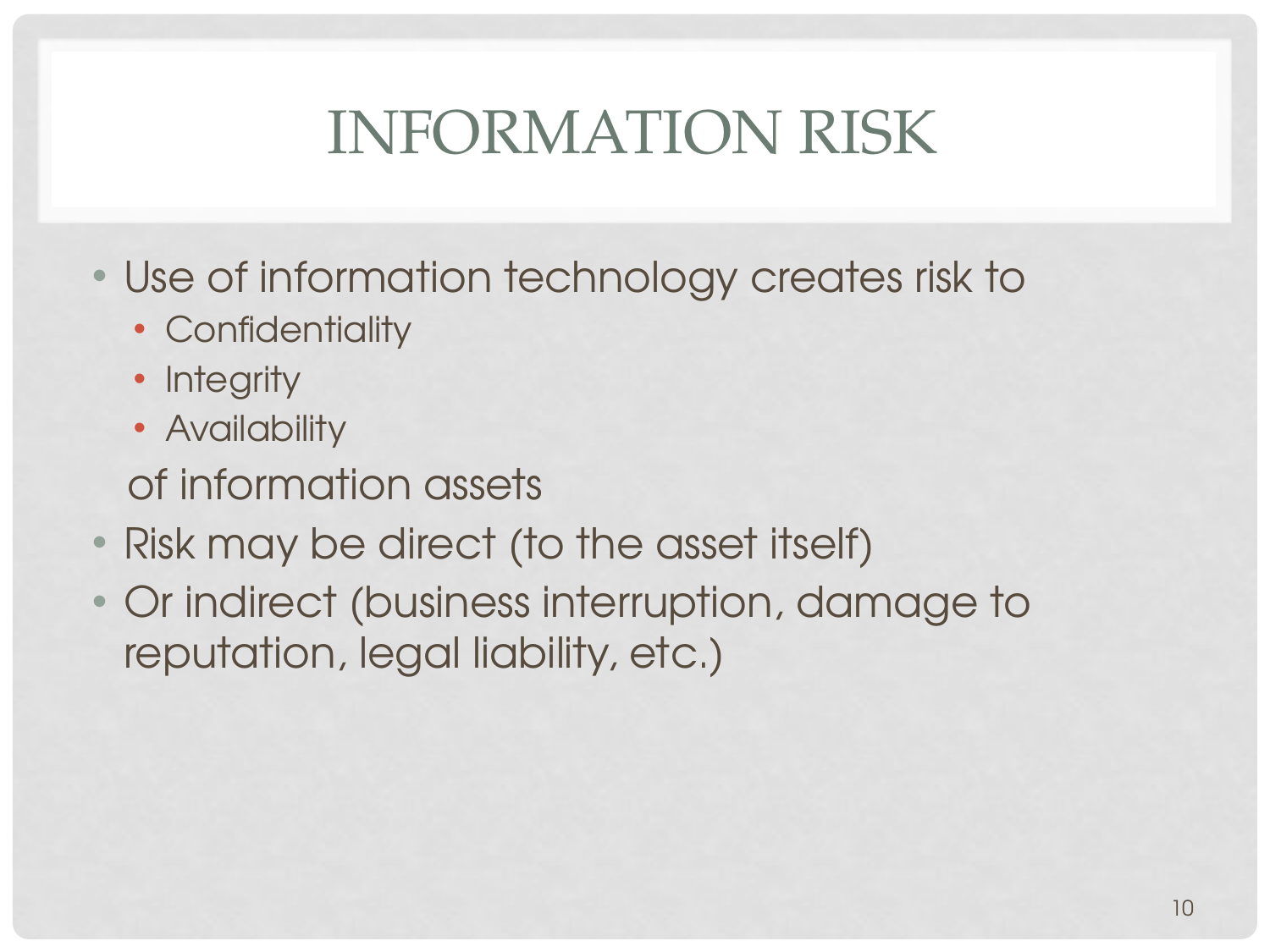

# Information Risk
Use of information technology creates risk to
Confidentiality
Integrity
Availability
   of information assets
Risk may be direct (to the asset itself)
Or indirect (business interruption, damage to reputation, legal liability, etc.)

10